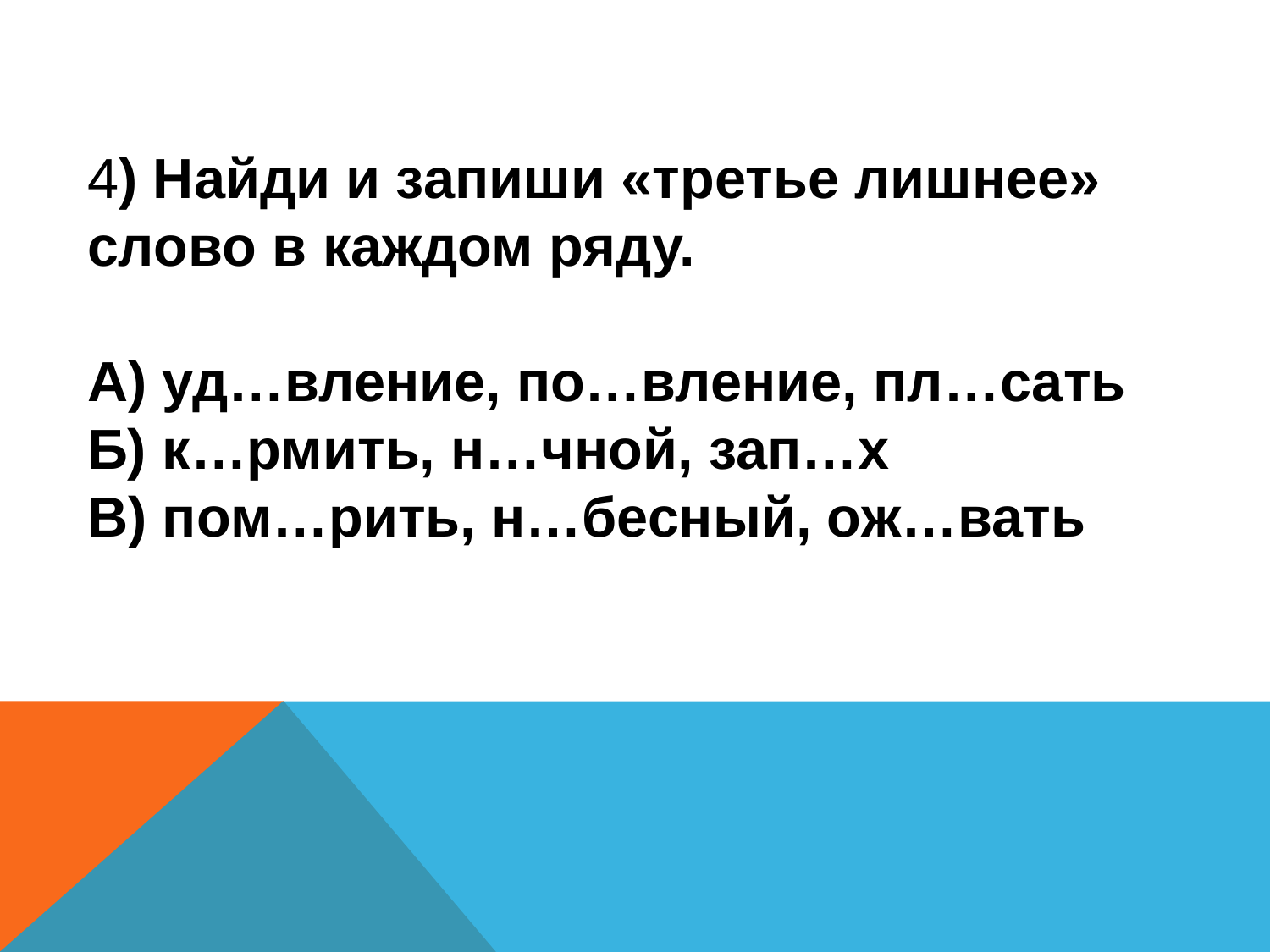

#
4) Найди и запиши «третье лишнее» слово в каждом ряду.

А) уд…вление, по…вление, пл…сать
Б) к…рмить, н…чной, зап…х
В) пом…рить, н…бесный, ож…вать